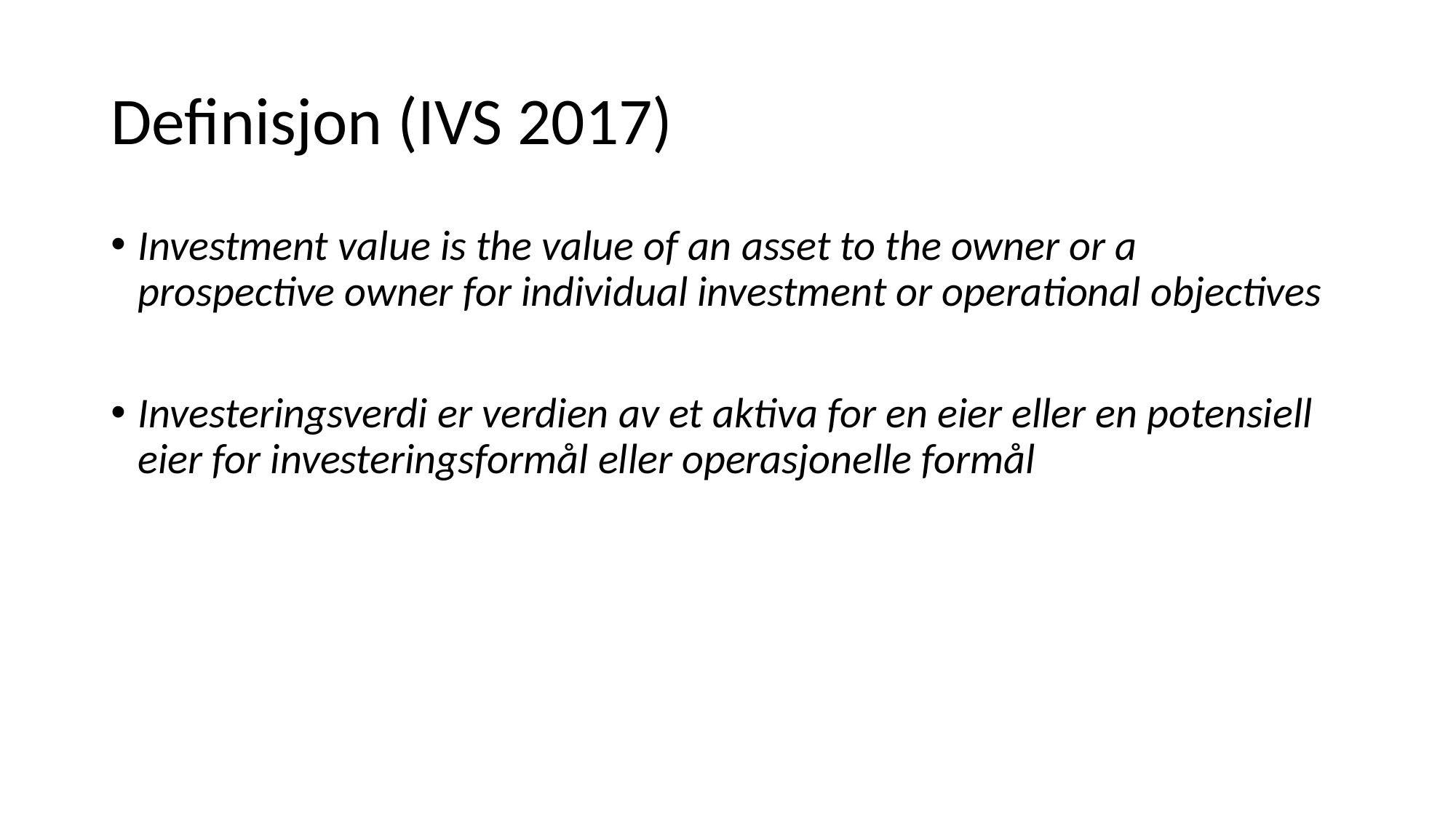

# Definisjon (IVS 2017)
Investment value is the value of an asset to the owner or a prospective owner for individual investment or operational objectives

Investeringsverdi er verdien av et aktiva for en eier eller en potensiell eier for investeringsformål eller operasjonelle formål